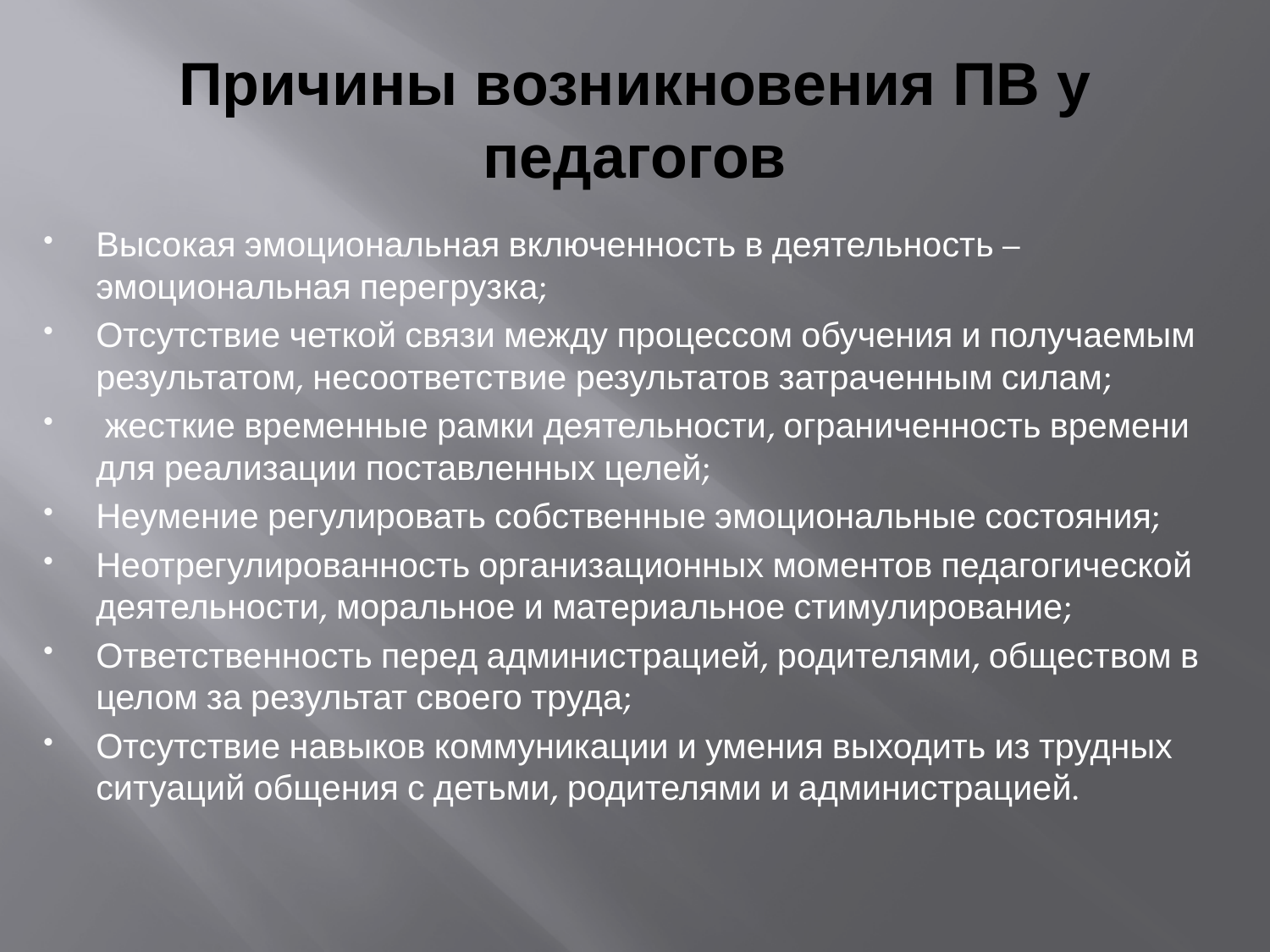

# Причины возникновения ПВ у педагогов
Высокая эмоциональная включенность в деятельность – эмоциональная перегрузка;
Отсутствие четкой связи между процессом обучения и получаемым результатом, несоответствие результатов затраченным силам;
 жесткие временные рамки деятельности, ограниченность времени для реализации поставленных целей;
Неумение регулировать собственные эмоциональные состояния;
Неотрегулированность организационных моментов педагогической деятельности, моральное и материальное стимулирование;
Ответственность перед администрацией, родителями, обществом в целом за результат своего труда;
Отсутствие навыков коммуникации и умения выходить из трудных ситуаций общения с детьми, родителями и администрацией.